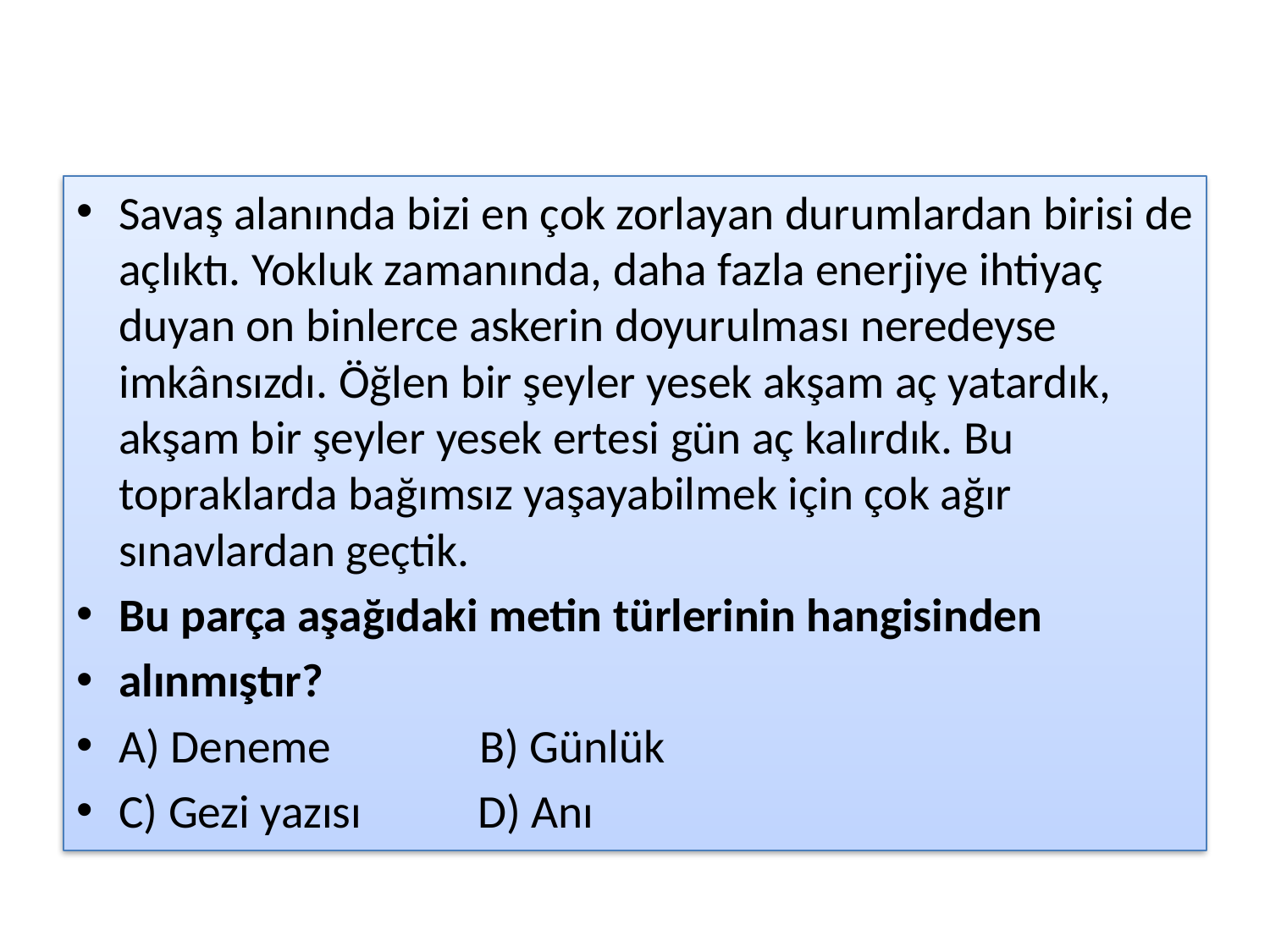

#
Savaş alanında bizi en çok zorlayan durumlardan birisi de açlıktı. Yokluk zamanında, daha fazla enerjiye ihtiyaç duyan on binlerce askerin doyurulması neredeyse imkânsızdı. Öğlen bir şeyler yesek akşam aç yatardık, akşam bir şeyler yesek ertesi gün aç kalırdık. Bu topraklarda bağımsız yaşayabilmek için çok ağır sınavlardan geçtik.
Bu parça aşağıdaki metin türlerinin hangisinden
alınmıştır?
A) Deneme              B) Günlük
C) Gezi yazısı           D) Anı